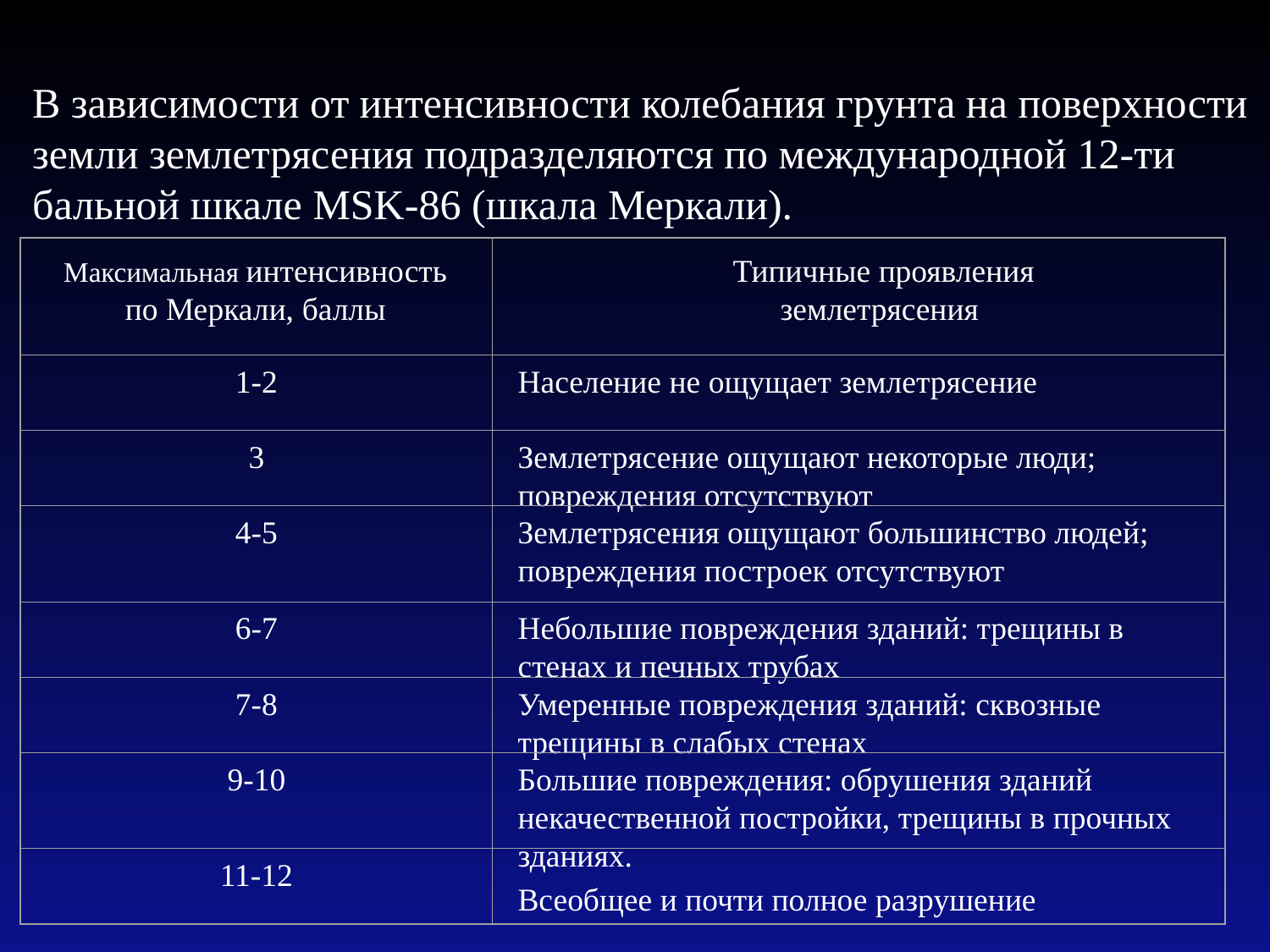

В зависимости от интенсивности колебания грунта на поверхности земли землетрясения подразделяются по международной 12-ти бальной шкале MSK-86 (шкала Меркали).

Максимальная интенсивность по Меркали, баллы

 Типичные проявления
землетрясения

1-2

Население не ощущает землетрясение

3

Землетрясение ощущают некоторые люди; повреждения отсутствуют

4-5

Землетрясения ощущают большинство людей; повреждения построек отсутствуют

6-7

Небольшие повреждения зданий: трещины в стенах и печных трубах

7-8

Умеренные повреждения зданий: сквозные трещины в слабых стенах

9-10

Большие повреждения: обрушения зданий некачественной постройки, трещины в прочных зданиях.

11-12

Всеобщее и почти полное разрушение